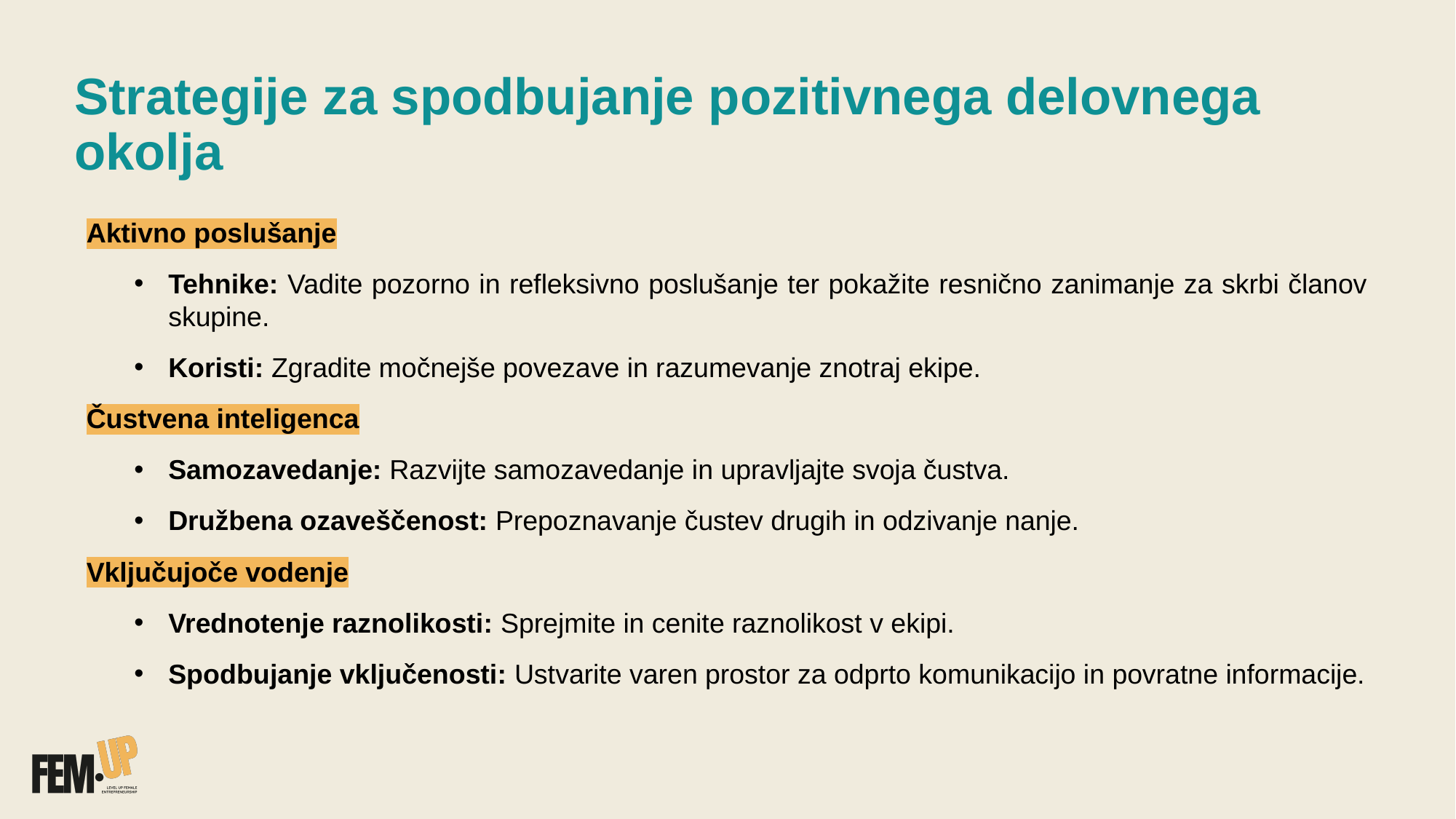

# Strategije za spodbujanje pozitivnega delovnega okolja
Aktivno poslušanje
Tehnike: Vadite pozorno in refleksivno poslušanje ter pokažite resnično zanimanje za skrbi članov skupine.
Koristi: Zgradite močnejše povezave in razumevanje znotraj ekipe.
Čustvena inteligenca
Samozavedanje: Razvijte samozavedanje in upravljajte svoja čustva.
Družbena ozaveščenost: Prepoznavanje čustev drugih in odzivanje nanje.
Vključujoče vodenje
Vrednotenje raznolikosti: Sprejmite in cenite raznolikost v ekipi.
Spodbujanje vključenosti: Ustvarite varen prostor za odprto komunikacijo in povratne informacije.